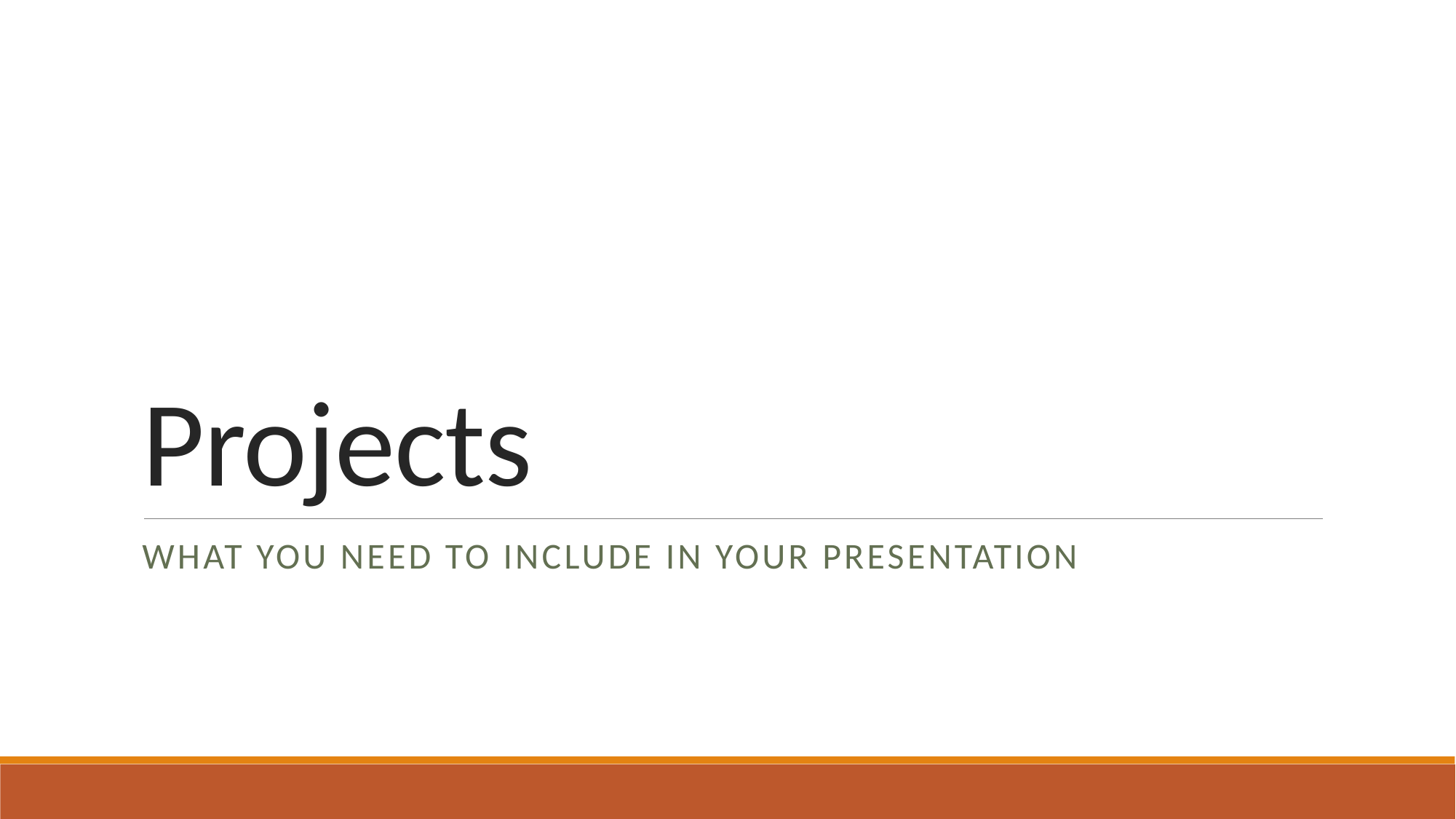

# Projects
What you need to include in your presentation